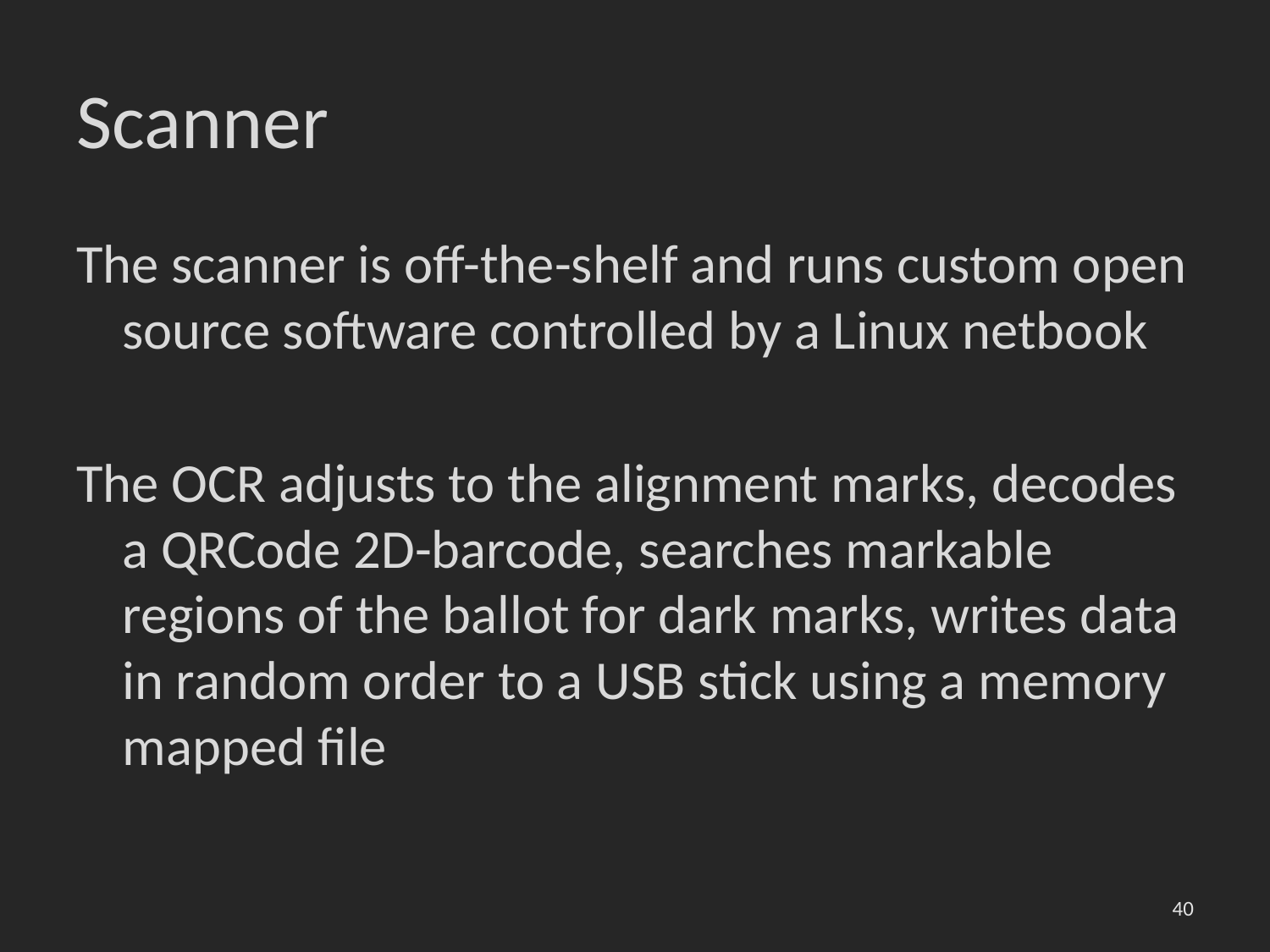

# Scanner
The scanner is off-the-shelf and runs custom open source software controlled by a Linux netbook

The OCR adjusts to the alignment marks, decodes a QRCode 2D-barcode, searches markable regions of the ballot for dark marks, writes data in random order to a USB stick using a memory mapped file
40